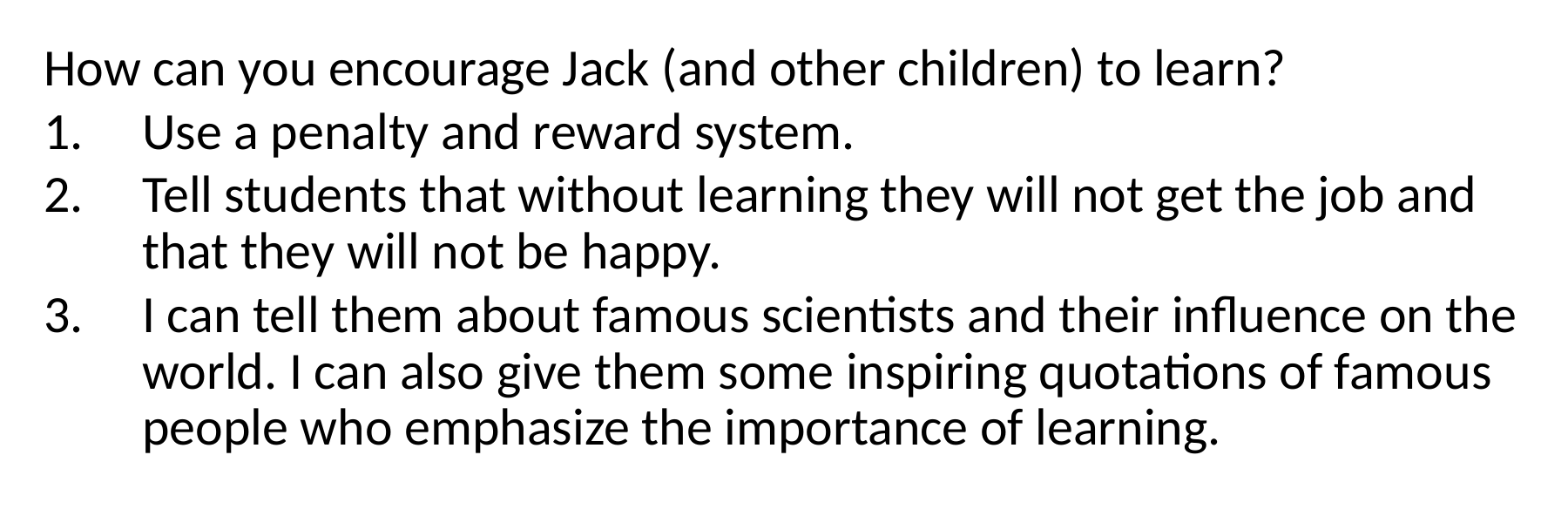

How can you encourage Jack (and other children) to learn?
Use a penalty and reward system.
Tell students that without learning they will not get the job and that they will not be happy.
I can tell them about famous scientists and their influence on the world. I can also give them some inspiring quotations of famous people who emphasize the importance of learning.